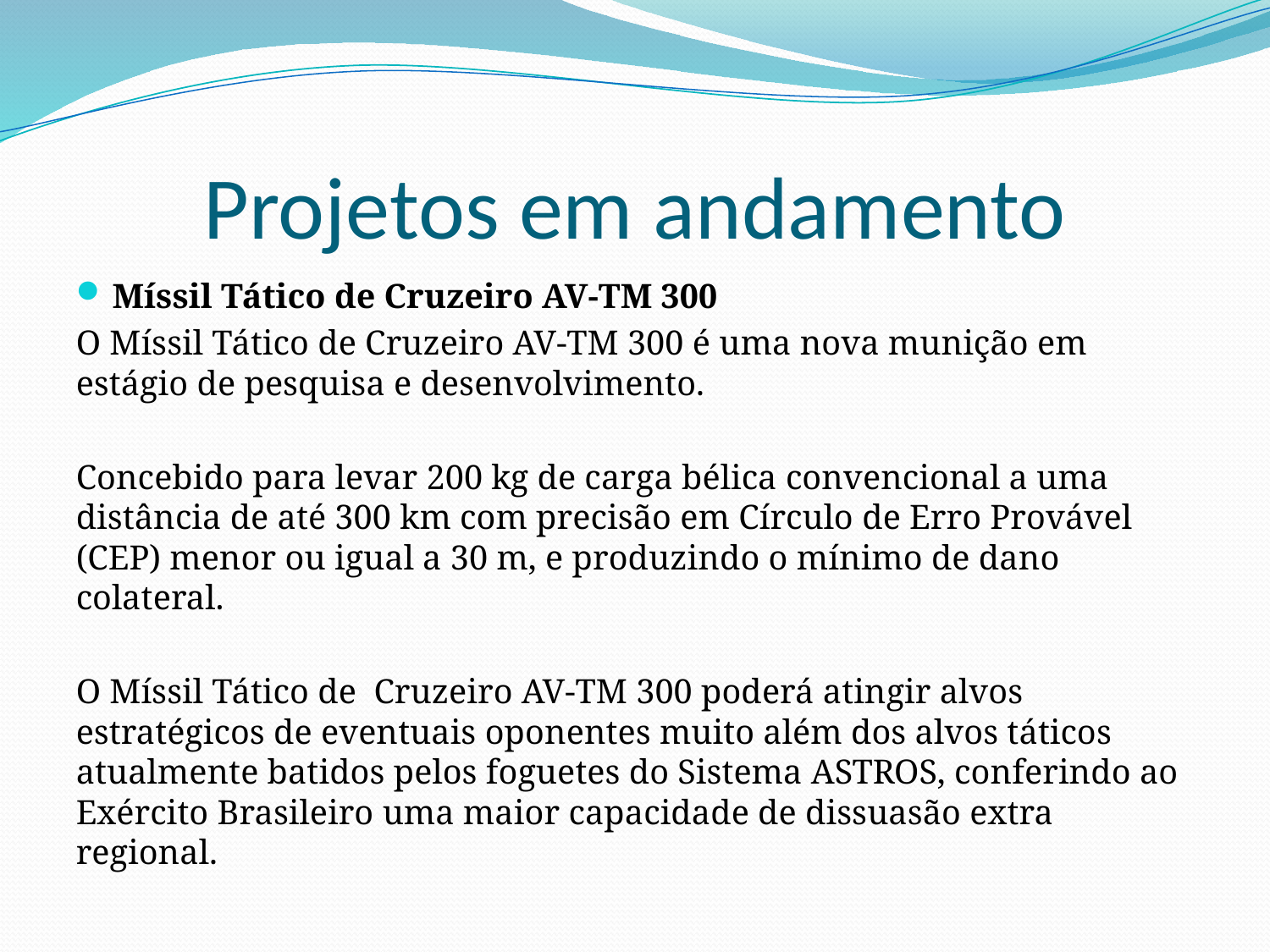

# Projetos em andamento
Míssil Tático de Cruzeiro AV-TM 300
O Míssil Tático de Cruzeiro AV-TM 300 é uma nova munição em estágio de pesquisa e desenvolvimento.

Concebido para levar 200 kg de carga bélica convencional a uma distância de até 300 km com precisão em Círculo de Erro Provável (CEP) menor ou igual a 30 m, e produzindo o mínimo de dano colateral.

O Míssil Tático de  Cruzeiro AV-TM 300 poderá atingir alvos estratégicos de eventuais oponentes muito além dos alvos táticos atualmente batidos pelos foguetes do Sistema ASTROS, conferindo ao Exército Brasileiro uma maior capacidade de dissuasão extra regional.